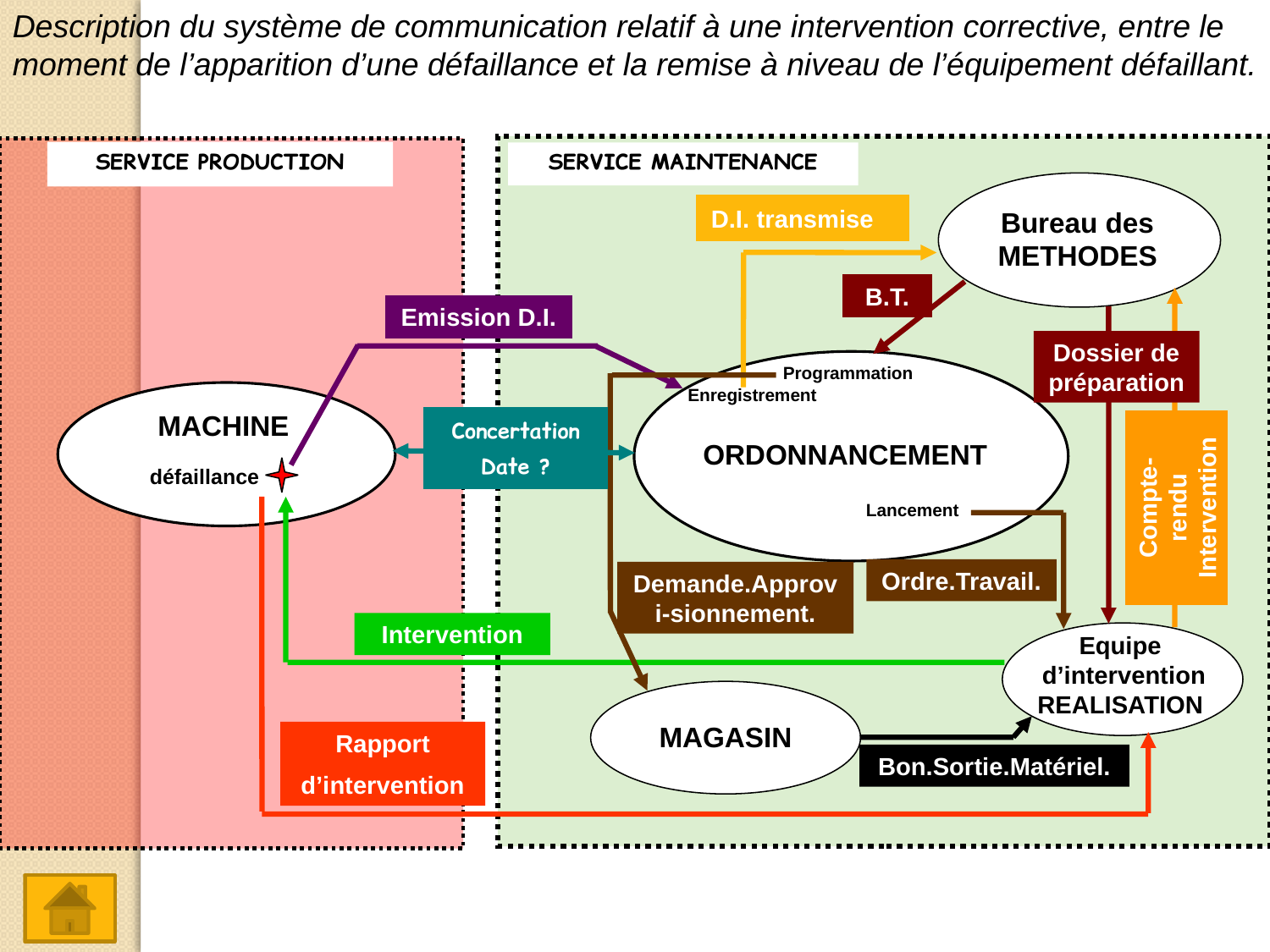

Description du système de communication relatif à une intervention corrective, entre le moment de l’apparition d’une défaillance et la remise à niveau de l’équipement défaillant.

SERVICE PRODUCTION
SERVICE MAINTENANCE

D.I. transmise
Bureau des
METHODES

B.T.

Emission D.I.

Dossier de préparation

Programmation

Enregistrement

MACHINE
Concertation
Date ?
ORDONNANCEMENT

Compte-rendu Intervention
défaillance

Lancement

Ordre.Travail.
Demande.Approvi-sionnement.

Intervention

Equipe
 d’intervention
REALISATION

MAGASIN

Rapport
d’intervention

Bon.Sortie.Matériel.